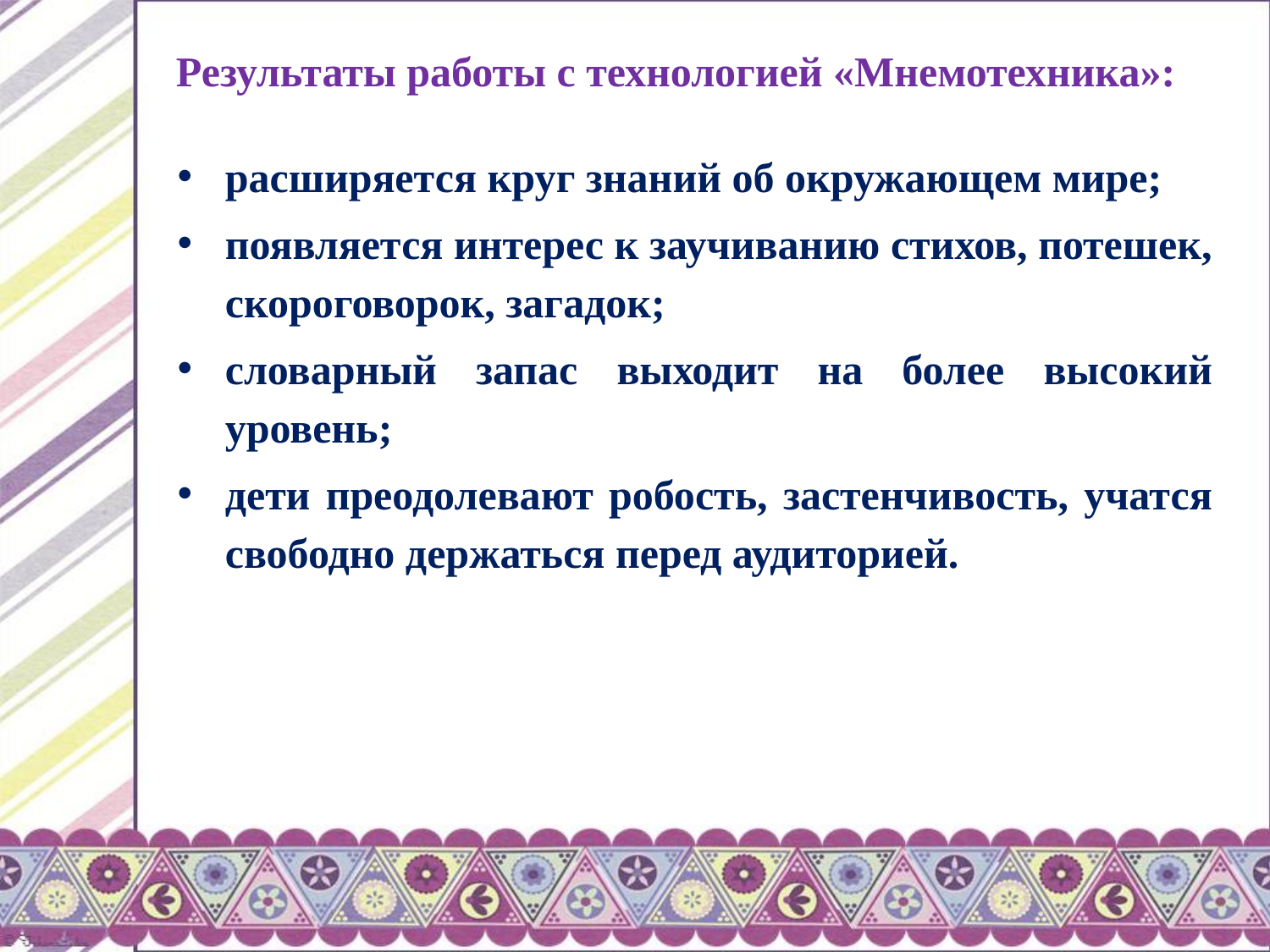

# Результаты работы с технологией «Мнемотехника»:
расширяется круг знаний об окружающем мире;
появляется интерес к заучиванию стихов, потешек, скороговорок, загадок;
словарный запас выходит на более высокий уровень;
дети преодолевают робость, застенчивость, учатся свободно держаться перед аудиторией.